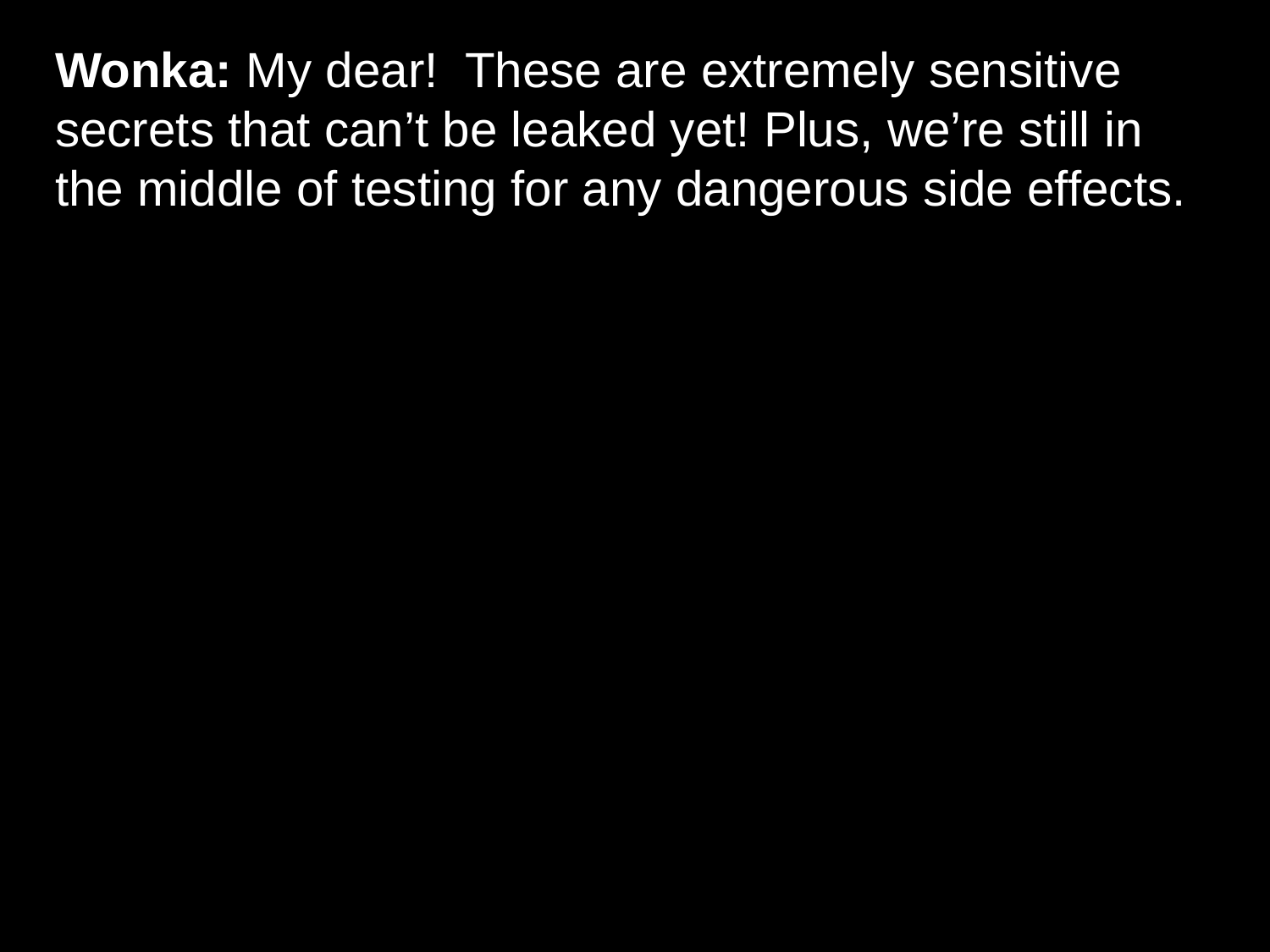

# Wonka: My dear!  These are extremely sensitive secrets that can’t be leaked yet! Plus, we’re still in the middle of testing for any dangerous side effects.